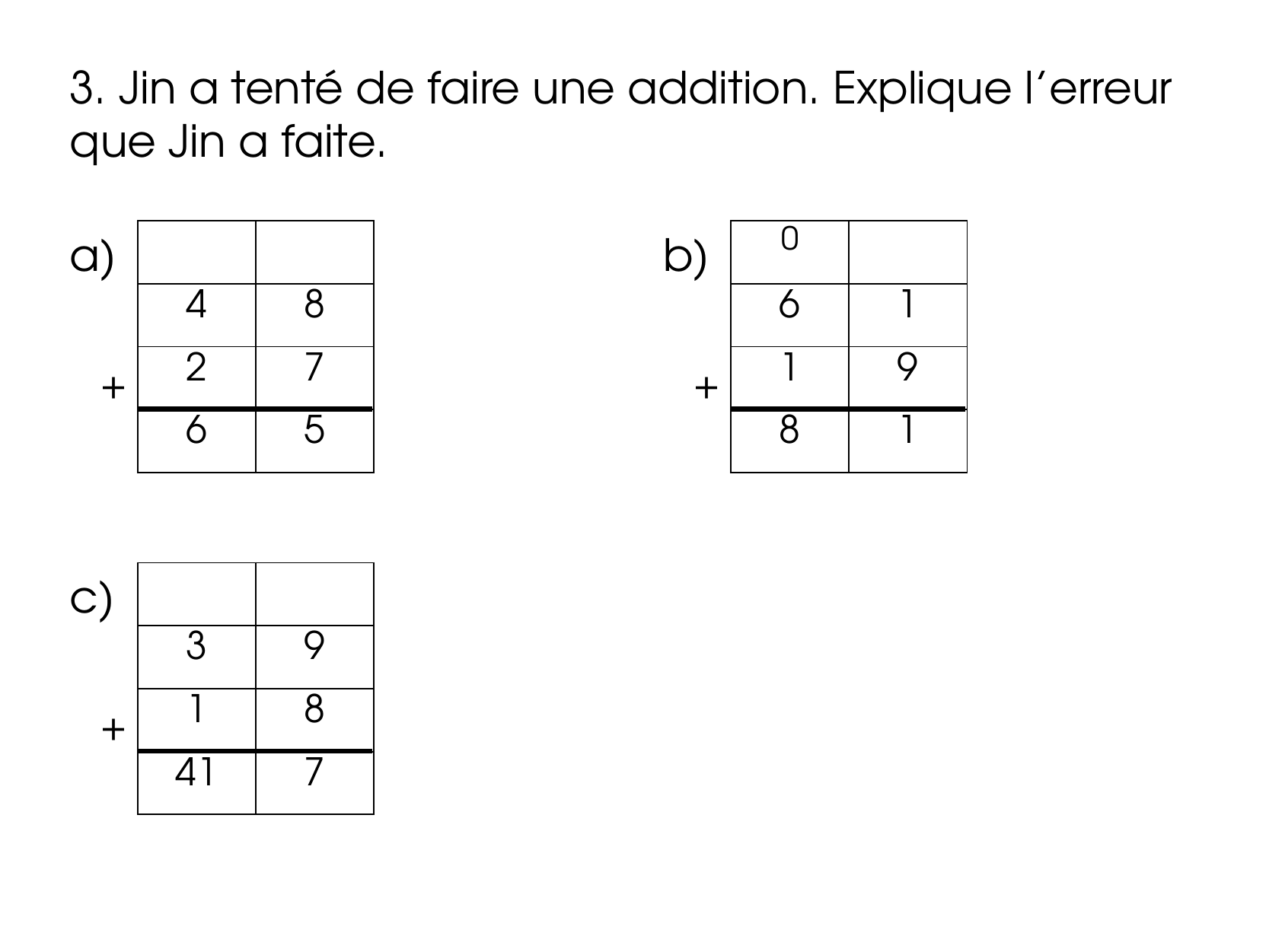

3. Jin a tenté de faire une addition. Explique l’erreur que Jin a faite.
a)
+
|  |  |
| --- | --- |
| 4 | 8 |
| 2 | 7 |
| 6 | 5 |
b)
+
| 0 |  |
| --- | --- |
| 6 | 1 |
| 1 | 9 |
| 8 | 1 |
c)
+
|  |  |
| --- | --- |
| 3 | 9 |
| 1 | 8 |
| 41 | 7 |